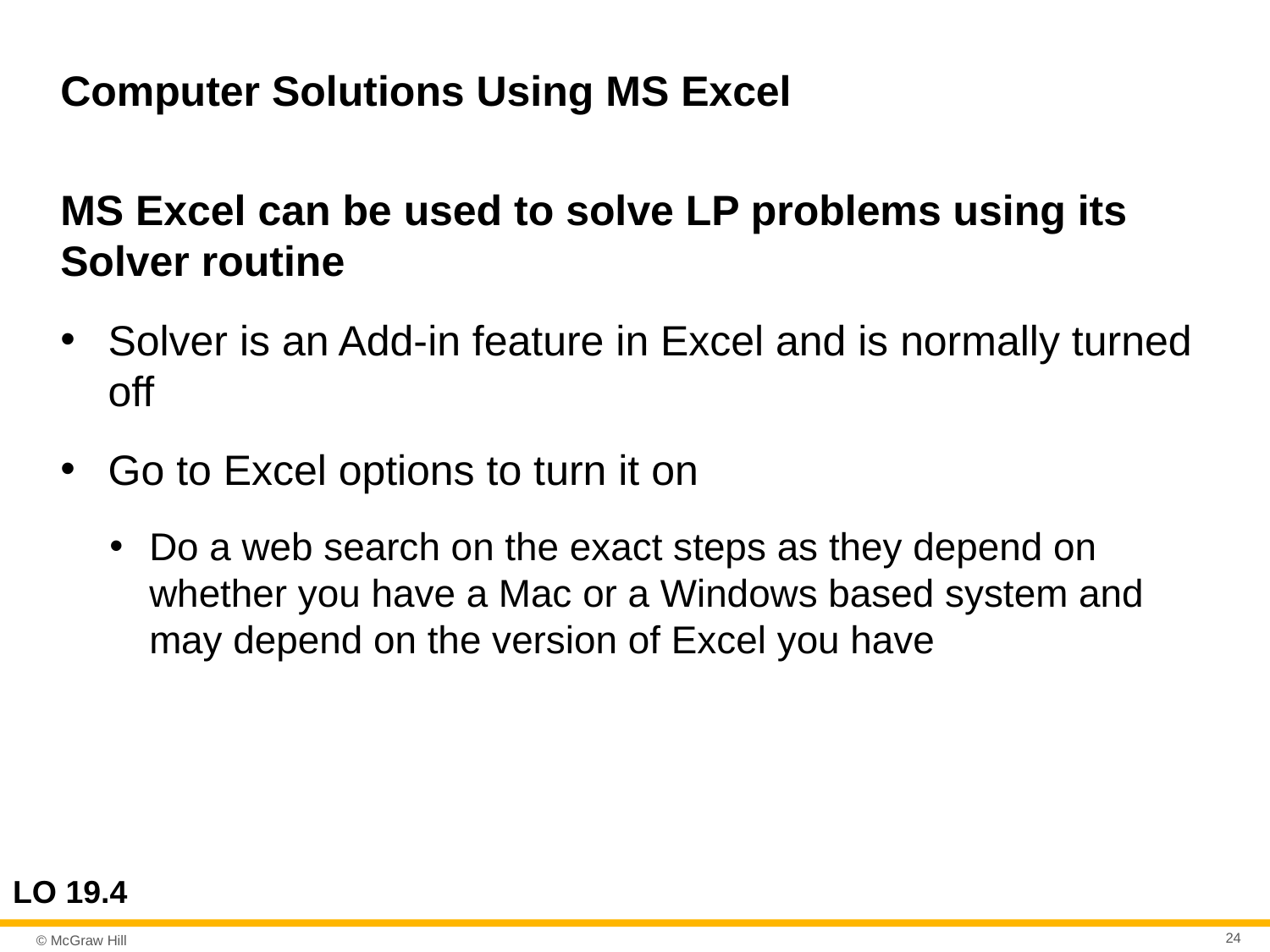

# Computer Solutions Using MS Excel
MS Excel can be used to solve LP problems using its Solver routine
Solver is an Add-in feature in Excel and is normally turned off
Go to Excel options to turn it on
Do a web search on the exact steps as they depend on whether you have a Mac or a Windows based system and may depend on the version of Excel you have
LO 19.4